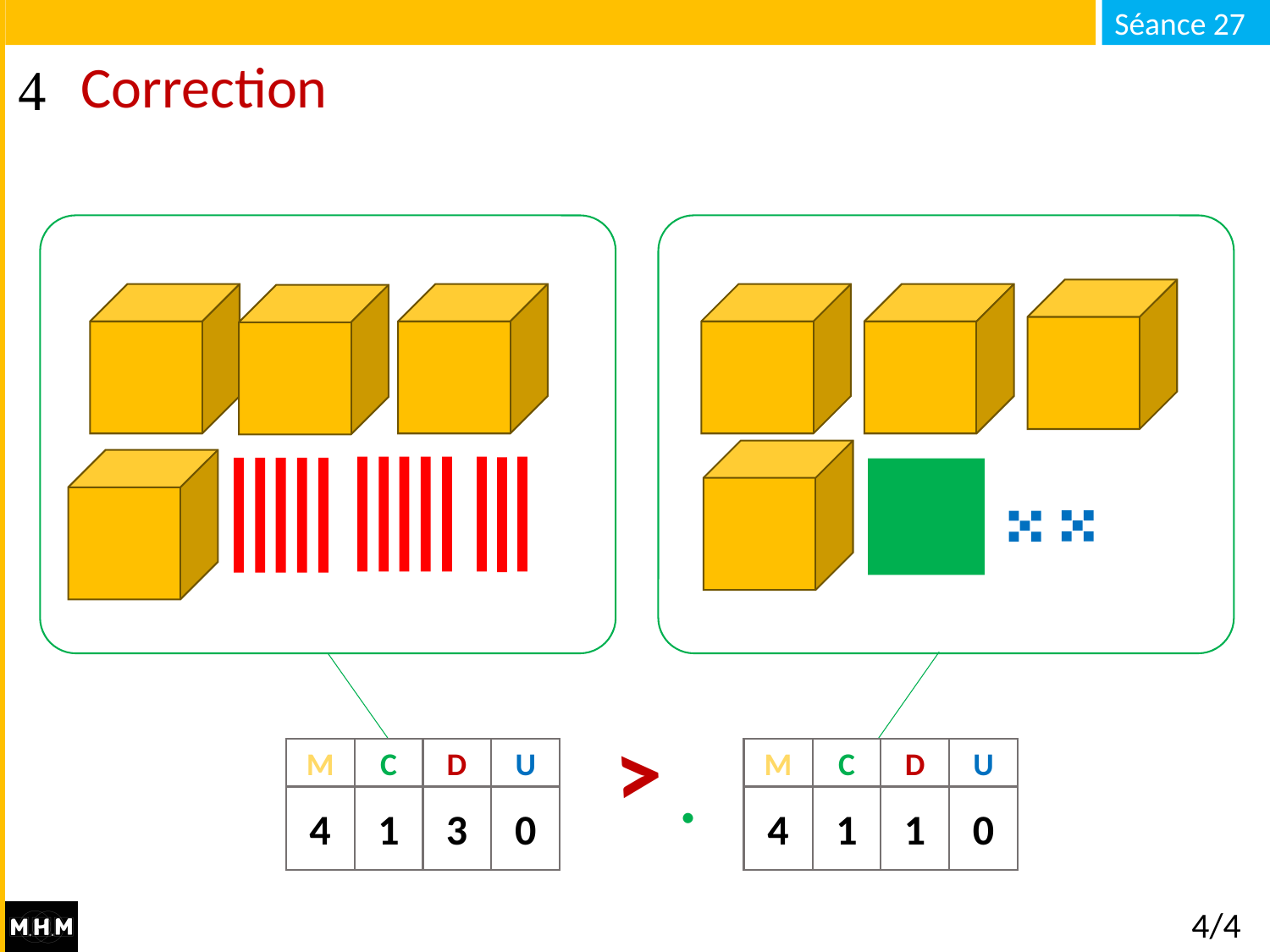

# Correction

<
…	    	 …	    	 …
M
C
D
U
4
1
3
0
M
C
D
U
4
1
1
0
4/4